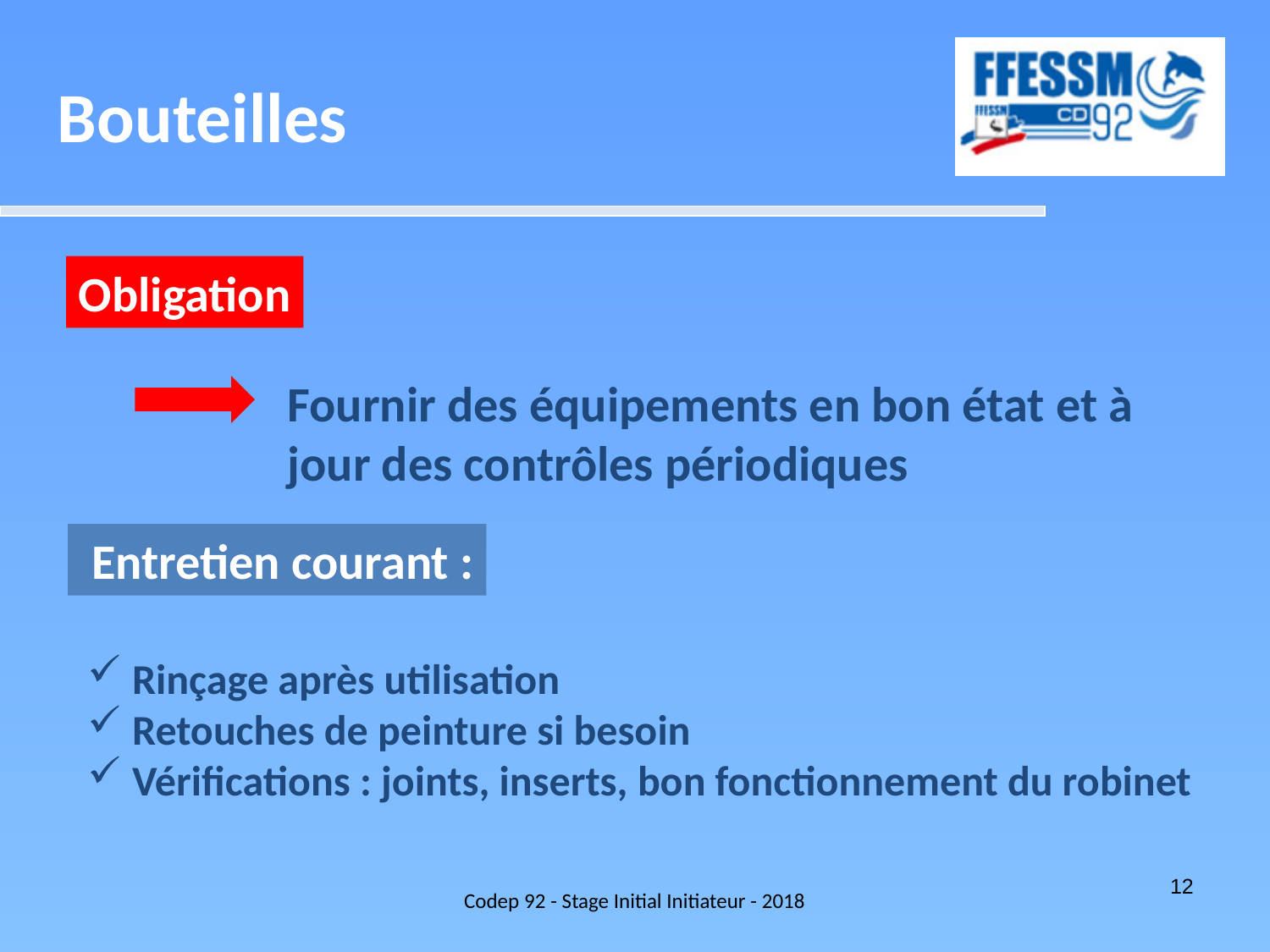

Bouteilles
Obligation
Fournir des équipements en bon état et à jour des contrôles périodiques

 Entretien courant :
 Rinçage après utilisation
 Retouches de peinture si besoin
 Vérifications : joints, inserts, bon fonctionnement du robinet
Codep 92 - Stage Initial Initiateur - 2018
12